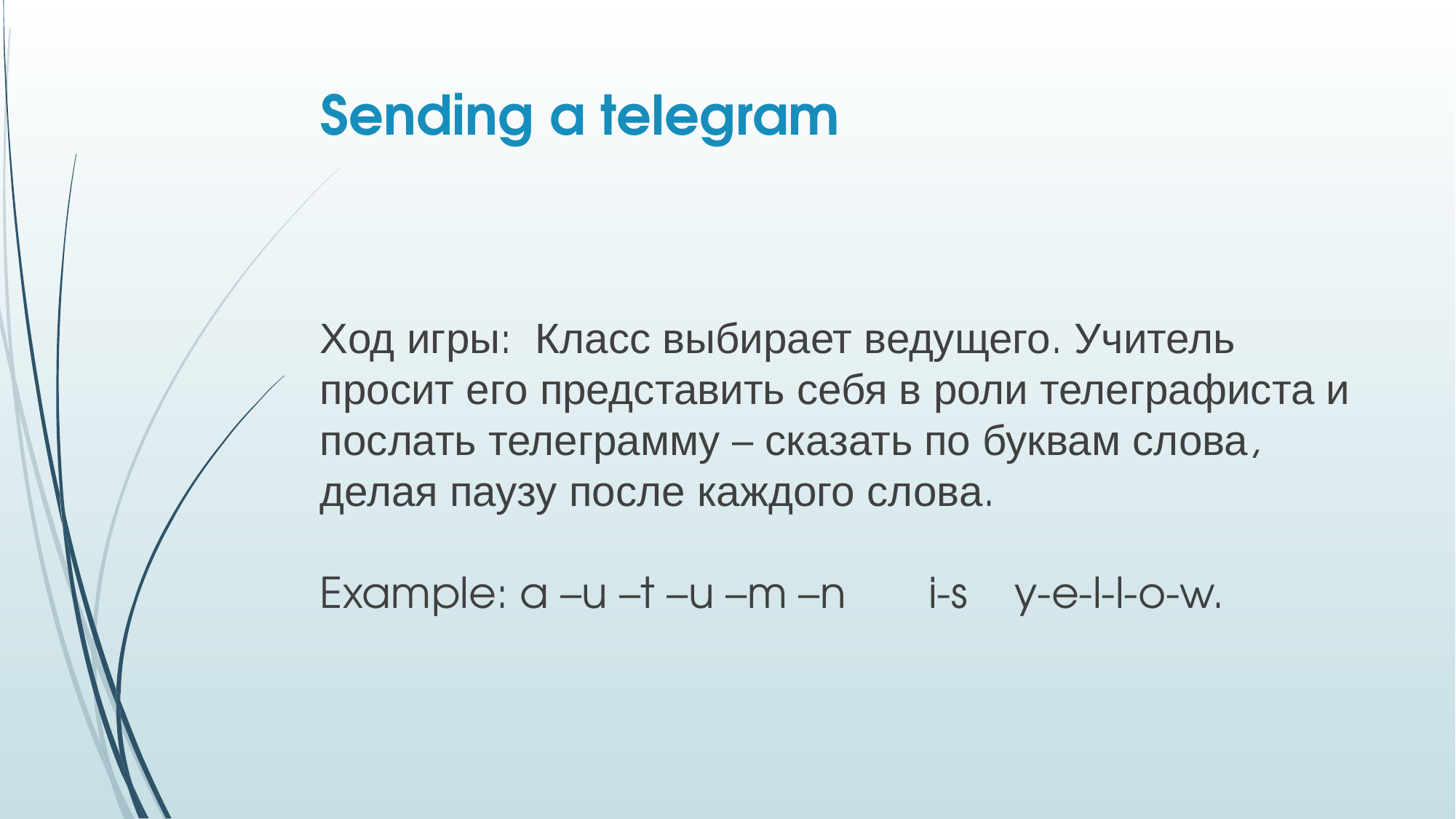

# Sending a telegram
Ход игры:  Класс выбирает ведущего. Учитель просит его представить себя в роли телеграфиста и послать телеграмму – сказать по буквам слова, делая паузу после каждого слова.
Example: a –u –t –u –m –n       i-s    y-e-l-l-o-w.